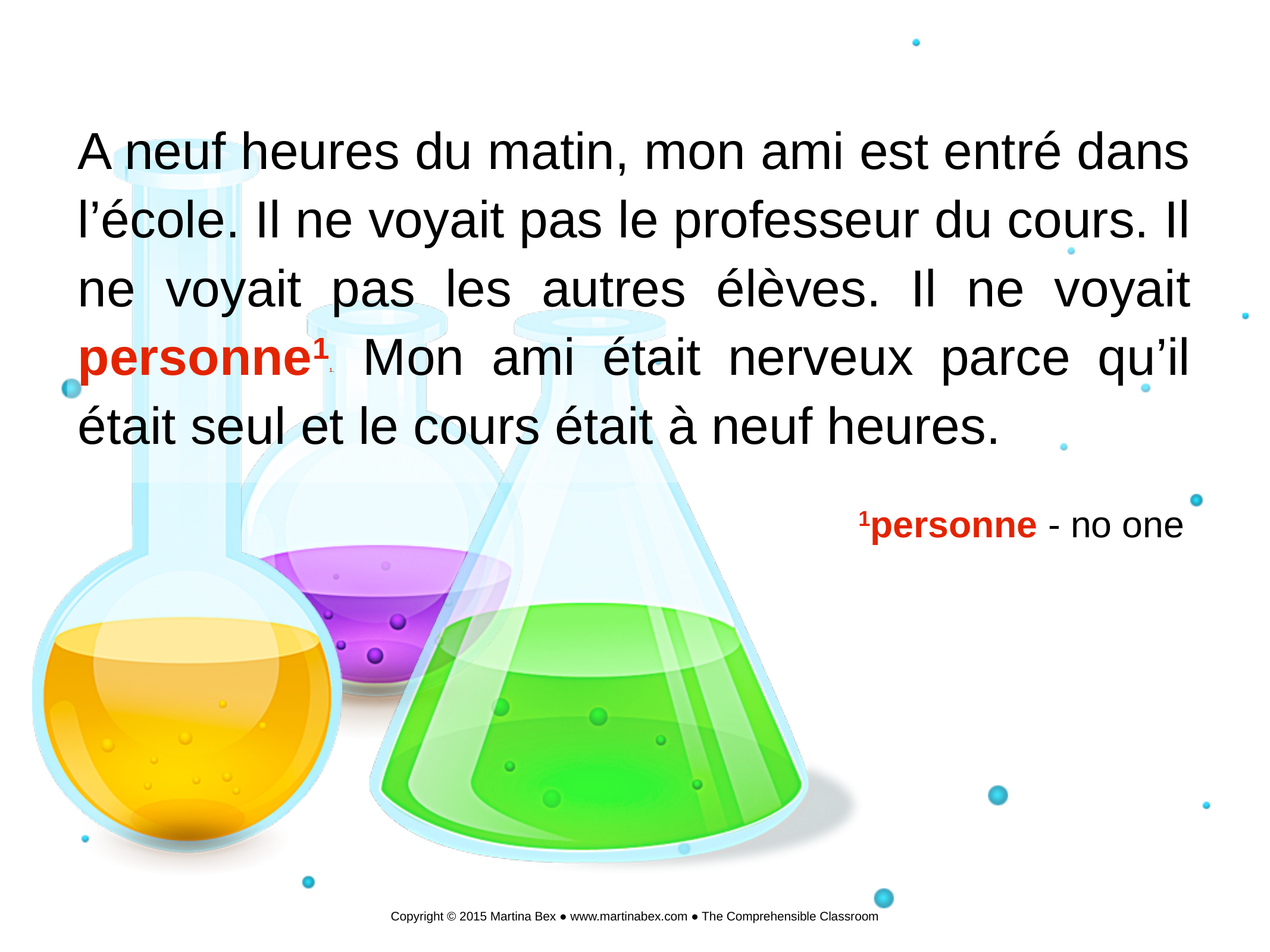

A neuf heures du matin, mon ami est entré dans l’école. Il ne voyait pas le professeur du cours. Il ne voyait pas les autres élèves. Il ne voyait personne11.  Mon ami était nerveux parce qu’il était seul et le cours était à neuf heures.
1personne - no one
Copyright © 2015 Martina Bex ● www.martinabex.com ● The Comprehensible Classroom